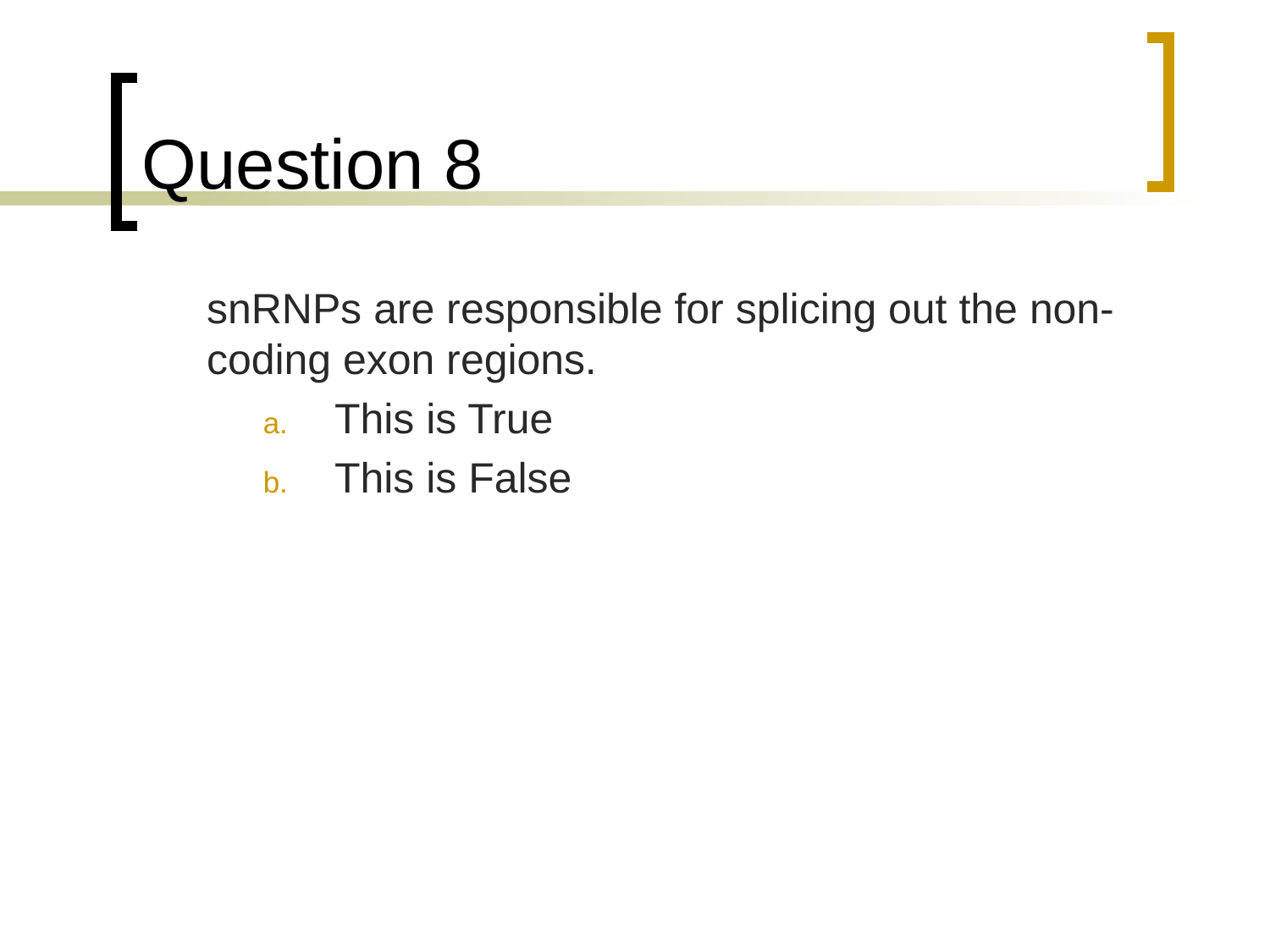

# Question 8
	snRNPs are responsible for splicing out the non-coding exon regions.
This is True
This is False